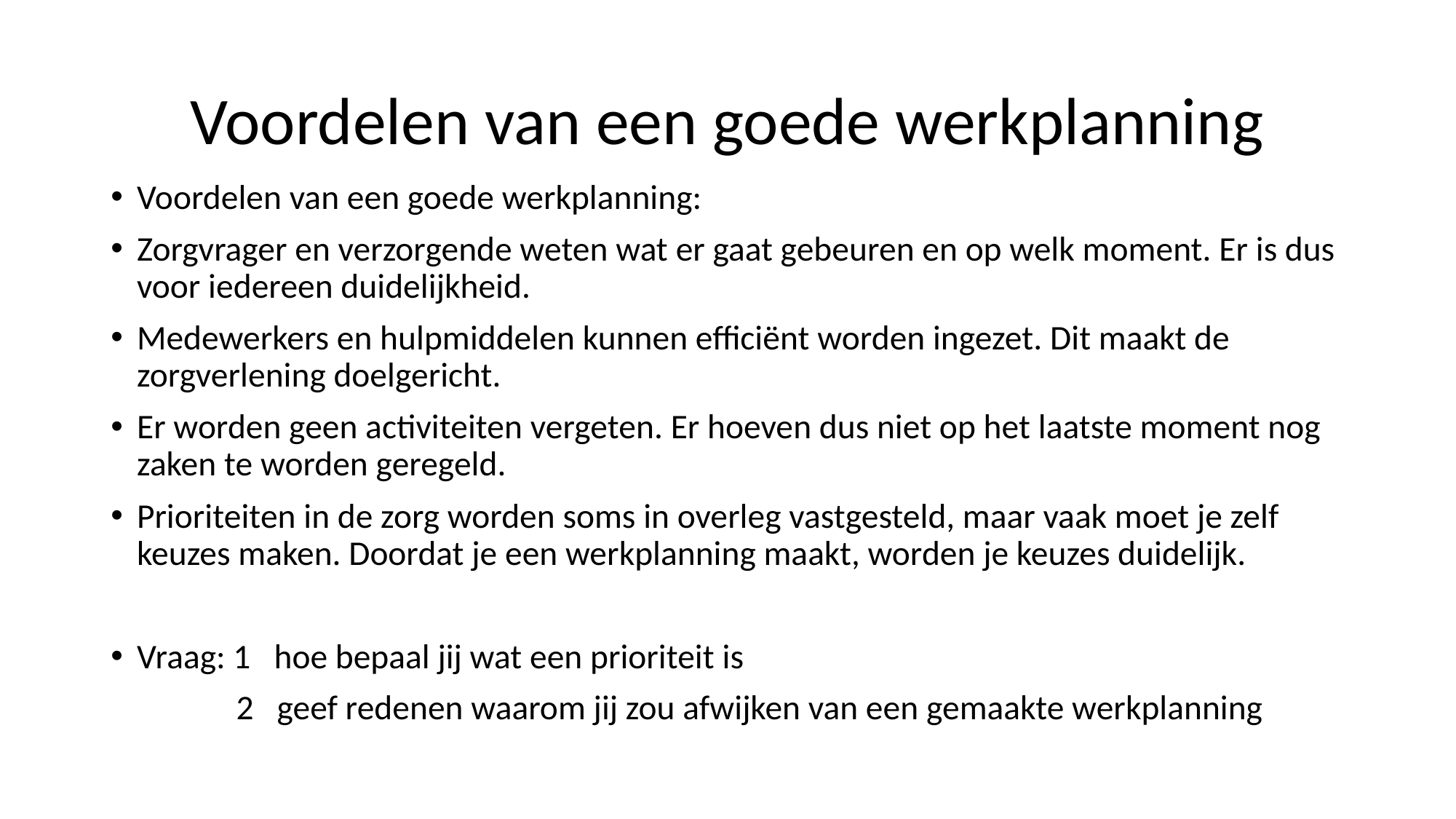

# Voordelen van een goede werkplanning
Voordelen van een goede werkplanning:
Zorgvrager en verzorgende weten wat er gaat gebeuren en op welk moment. Er is dus voor iedereen duidelijkheid.
Medewerkers en hulpmiddelen kunnen efficiënt worden ingezet. Dit maakt de zorgverlening doelgericht.
Er worden geen activiteiten vergeten. Er hoeven dus niet op het laatste moment nog zaken te worden geregeld.
Prioriteiten in de zorg worden soms in overleg vastgesteld, maar vaak moet je zelf keuzes maken. Doordat je een werkplanning maakt, worden je keuzes duidelijk.

Vraag: 1   hoe bepaal jij wat een prioriteit is
                2   geef redenen waarom jij zou afwijken van een gemaakte werkplanning